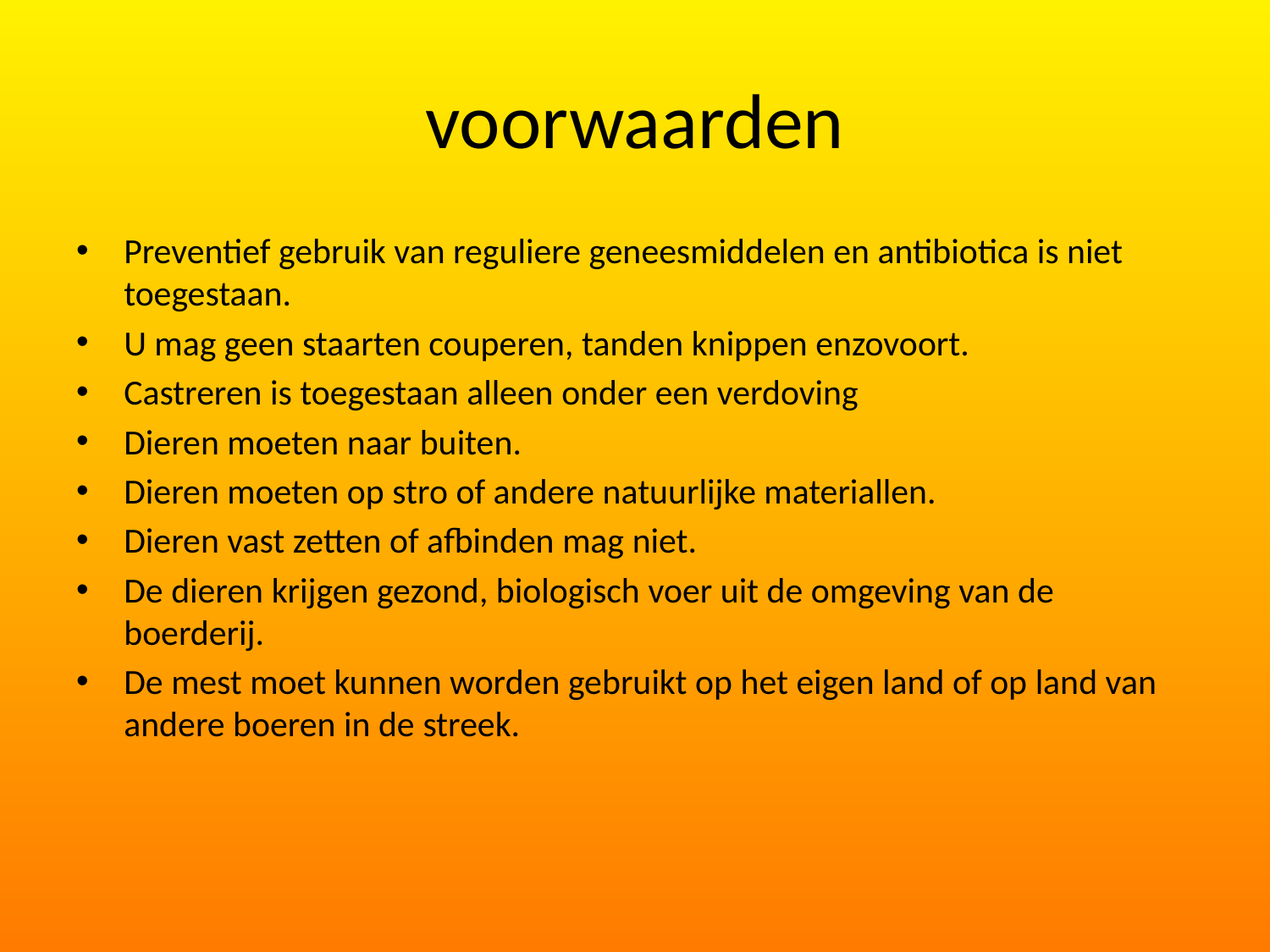

# voorwaarden
Preventief gebruik van reguliere geneesmiddelen en antibiotica is niet toegestaan.
U mag geen staarten couperen, tanden knippen enzovoort.
Castreren is toegestaan alleen onder een verdoving
Dieren moeten naar buiten.
Dieren moeten op stro of andere natuurlijke materiallen.
Dieren vast zetten of afbinden mag niet.
De dieren krijgen gezond, biologisch voer uit de omgeving van de boerderij.
De mest moet kunnen worden gebruikt op het eigen land of op land van andere boeren in de streek.